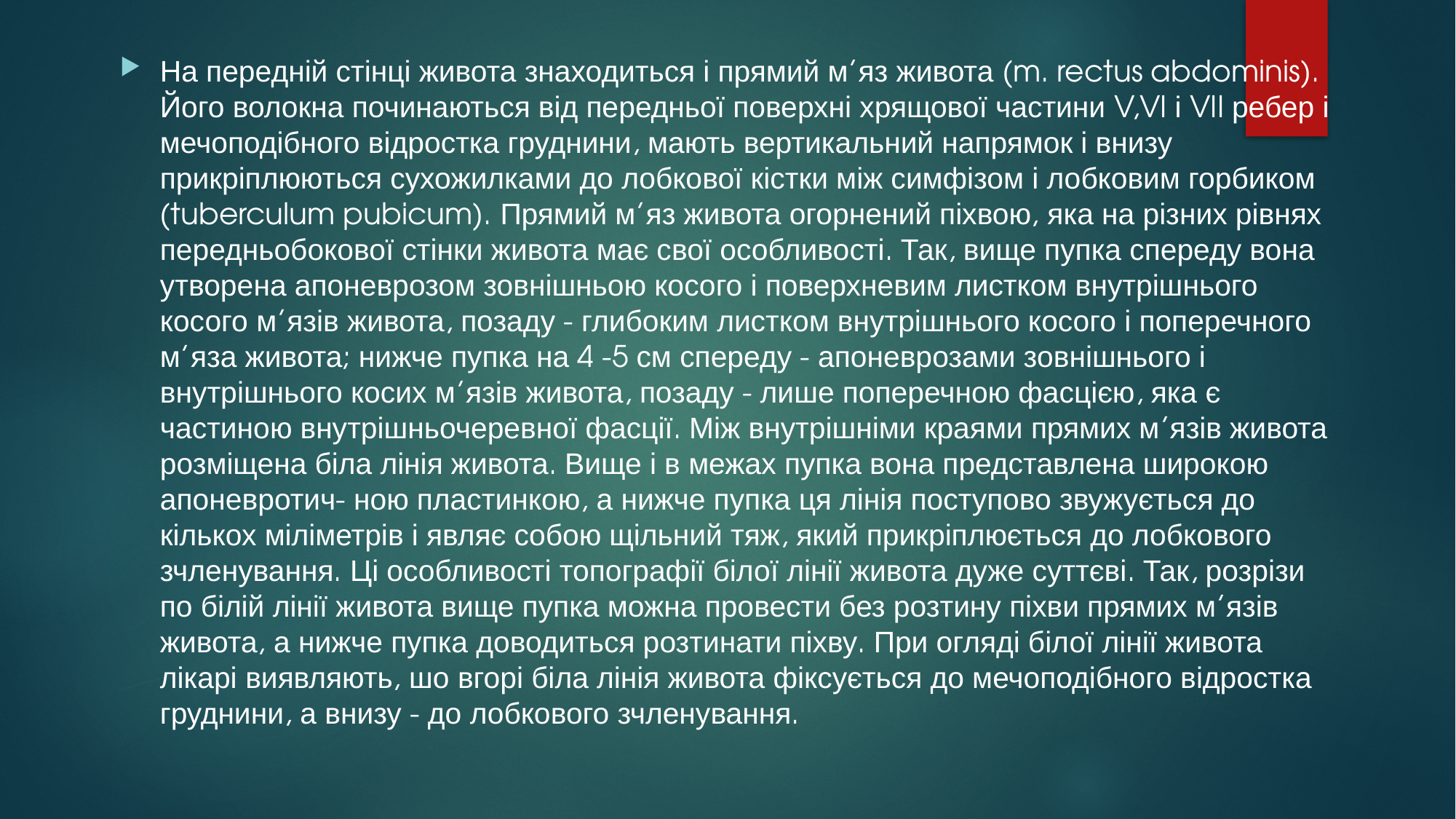

На передній стінці живота знаходиться і прямий м’яз живота (m. rectus abdominis). Його волокна починаються від передньої поверхні хрящової частини V,VI і VII ребер і мечоподібного відростка груднини, мають вертикальний напрямок і внизу прикріплюються сухожилками до лобкової кістки між симфізом і лобковим горбиком (tuberculum pubicum). Прямий м’яз живота огорнений піхвою, яка на різних рівнях передньобокової стінки живота має свої особливості. Так, вище пупка спереду вона утворена апоневрозом зовнішньою косого і поверхневим листком внутрішнього косого м’язів живота, позаду - глибоким листком внутрішнього косого і поперечного м’яза живота; нижче пупка на 4 -5 см спереду - апоневрозами зовнішнього і внутрішнього косих м’язів живота, позаду - лише поперечною фасцією, яка є частиною внутрішньочеревної фасції. Між внутрішніми краями прямих м’язів живота розміщена біла лінія живота. Вище і в межах пупка вона представлена широкою апоневротич- ною пластинкою, а нижче пупка ця лінія поступово звужується до кількох міліметрів і являє собою щільний тяж, який прикріплюється до лобкового зчленування. Ці особливості топографії білої лінії живота дуже суттєві. Так, розрізи по білій лінії живота вище пупка можна провести без розтину піхви прямих м’язів живота, а нижче пупка доводиться розтинати піхву. При огляді білої лінії живота лікарі виявляють, шо вгорі біла лінія живота фіксується до мечоподібного відростка груднини, а внизу - до лобкового зчленування.